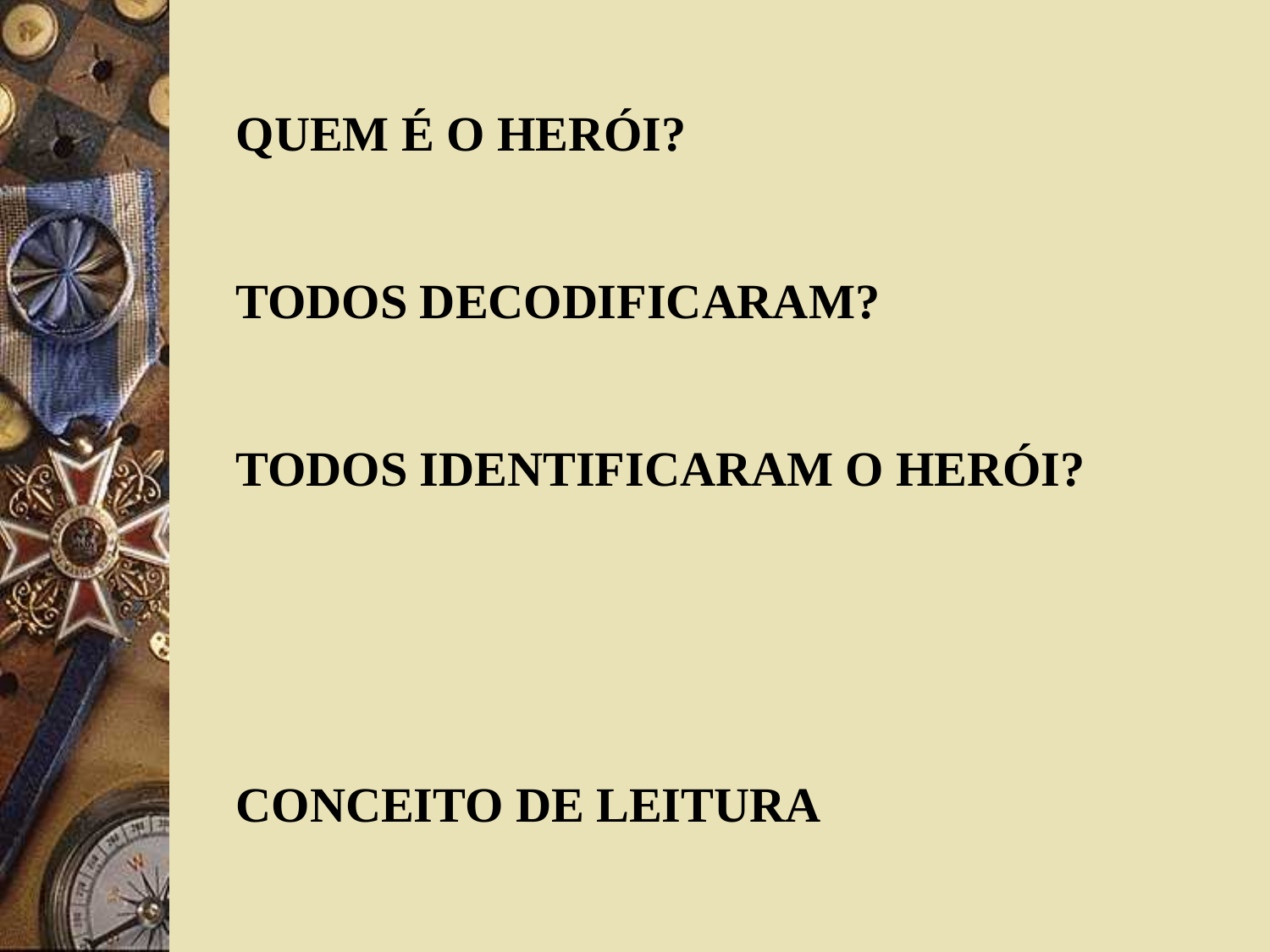

QUEM É O HERÓI?

TODOS DECODIFICARAM?

TODOS IDENTIFICARAM O HERÓI?

CONCEITO DE LEITURA